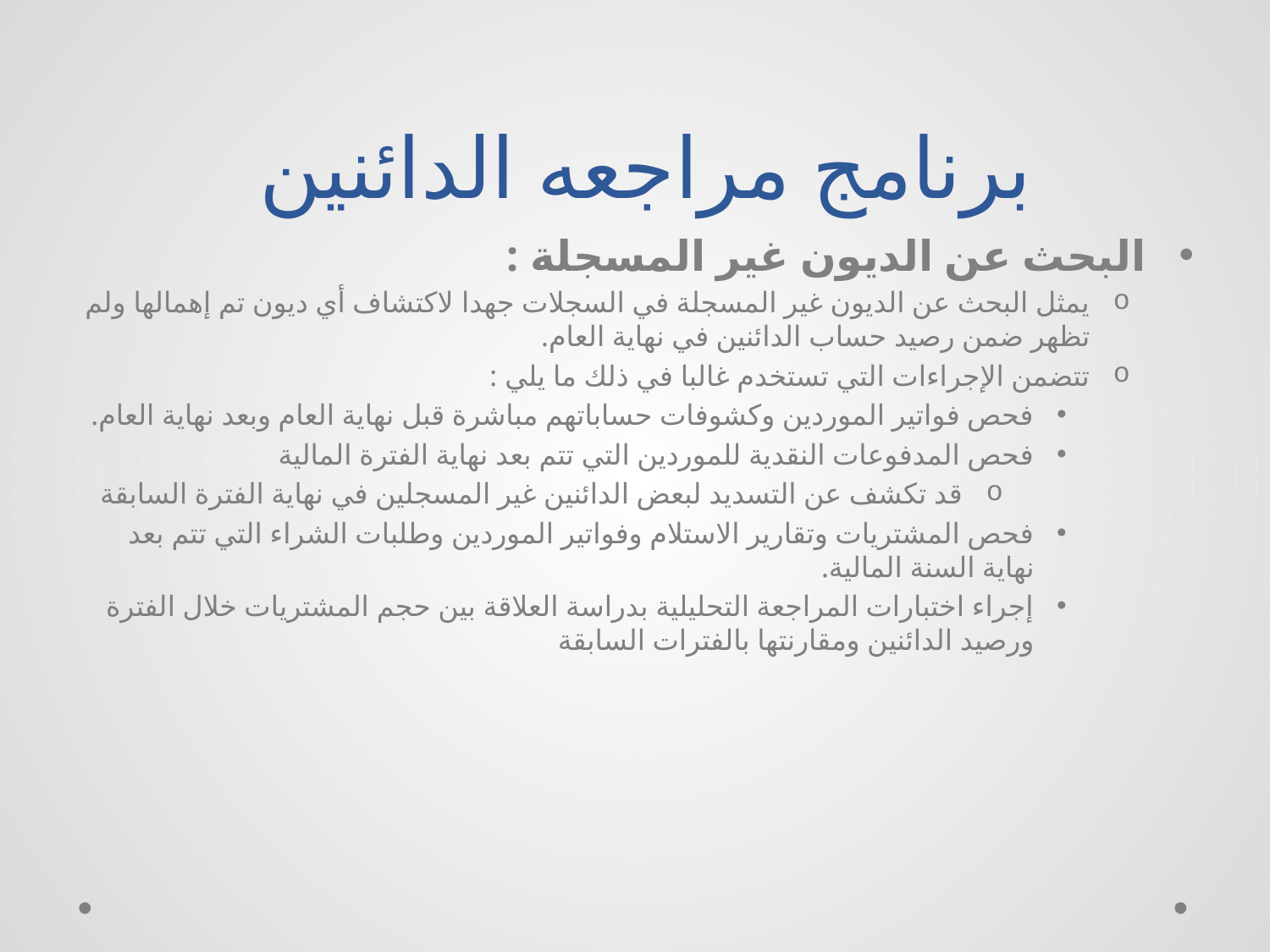

# برنامج مراجعه الدائنين
البحث عن الديون غير المسجلة :
يمثل البحث عن الديون غير المسجلة في السجلات جهدا لاكتشاف أي ديون تم إهمالها ولم تظهر ضمن رصيد حساب الدائنين في نهاية العام.
تتضمن الإجراءات التي تستخدم غالبا في ذلك ما يلي :
فحص فواتير الموردين وكشوفات حساباتهم مباشرة قبل نهاية العام وبعد نهاية العام.
فحص المدفوعات النقدية للموردين التي تتم بعد نهاية الفترة المالية
 قد تكشف عن التسديد لبعض الدائنين غير المسجلين في نهاية الفترة السابقة
فحص المشتريات وتقارير الاستلام وفواتير الموردين وطلبات الشراء التي تتم بعد نهاية السنة المالية.
إجراء اختبارات المراجعة التحليلية بدراسة العلاقة بين حجم المشتريات خلال الفترة ورصيد الدائنين ومقارنتها بالفترات السابقة